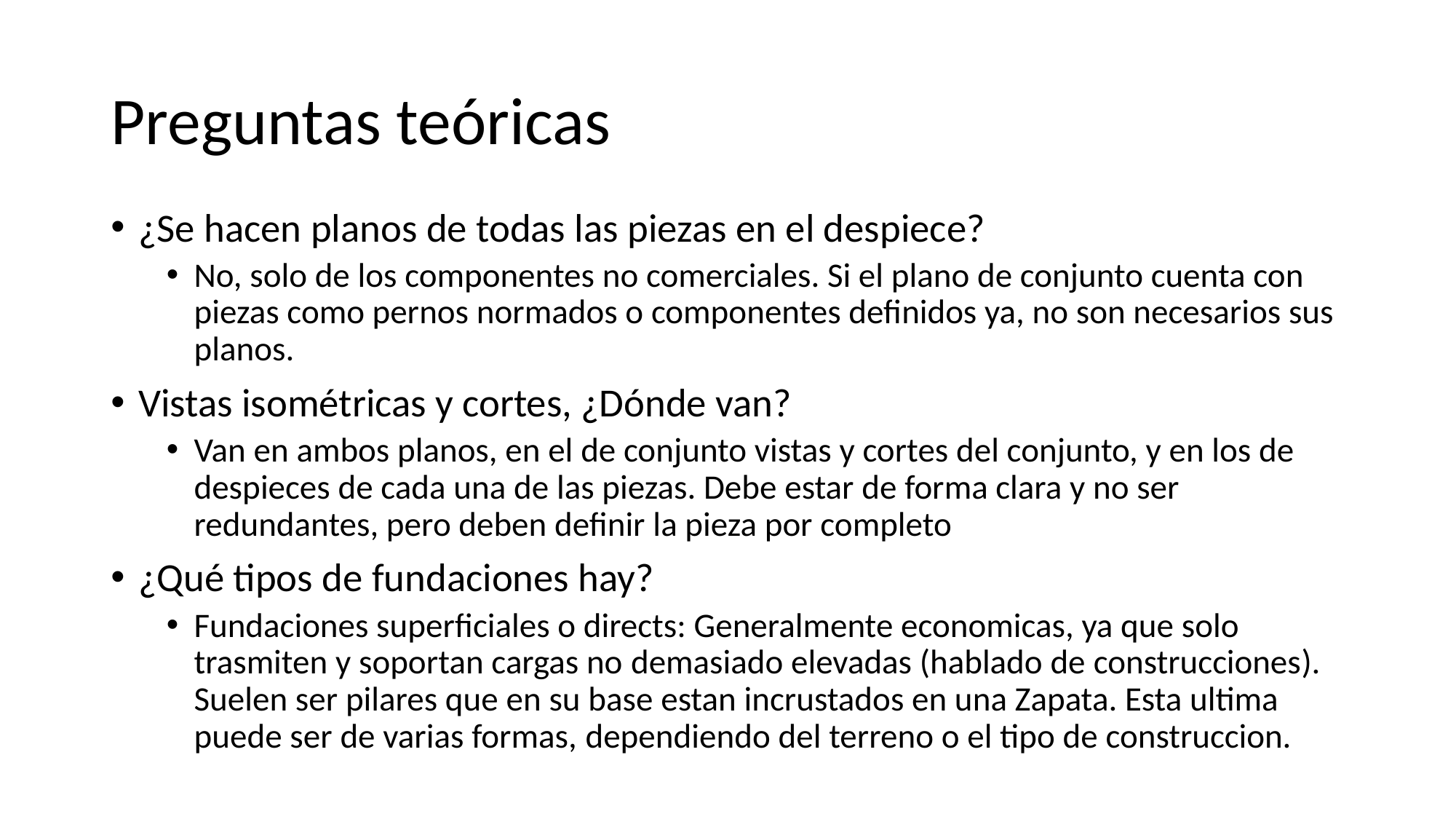

# Preguntas teóricas
¿Se hacen planos de todas las piezas en el despiece?
No, solo de los componentes no comerciales. Si el plano de conjunto cuenta con piezas como pernos normados o componentes definidos ya, no son necesarios sus planos.
Vistas isométricas y cortes, ¿Dónde van?
Van en ambos planos, en el de conjunto vistas y cortes del conjunto, y en los de despieces de cada una de las piezas. Debe estar de forma clara y no ser redundantes, pero deben definir la pieza por completo
¿Qué tipos de fundaciones hay?
Fundaciones superficiales o directs: Generalmente economicas, ya que solo trasmiten y soportan cargas no demasiado elevadas (hablado de construcciones). Suelen ser pilares que en su base estan incrustados en una Zapata. Esta ultima puede ser de varias formas, dependiendo del terreno o el tipo de construccion.